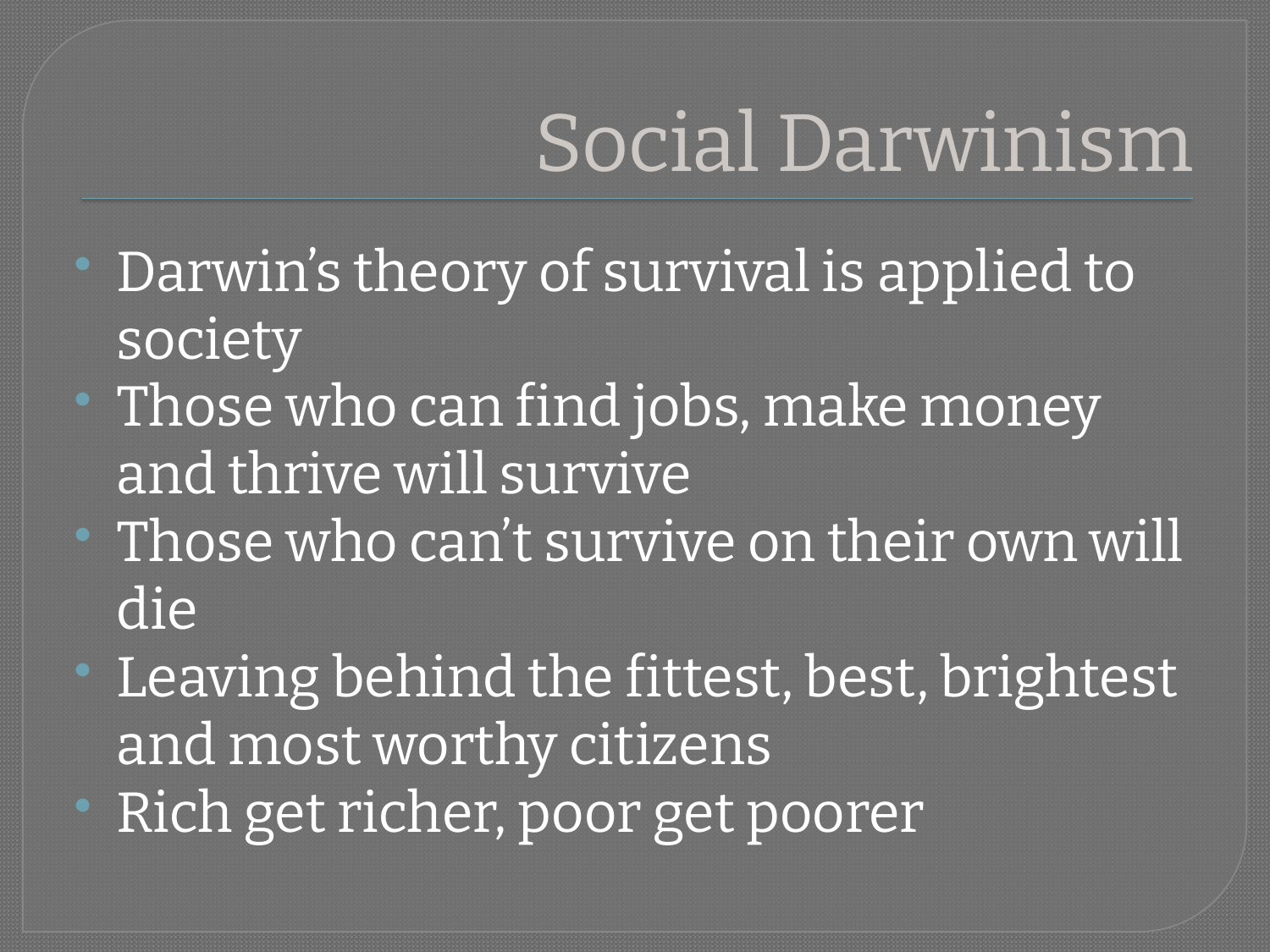

# Social Darwinism
Darwin’s theory of survival is applied to society
Those who can find jobs, make money and thrive will survive
Those who can’t survive on their own will die
Leaving behind the fittest, best, brightest and most worthy citizens
Rich get richer, poor get poorer